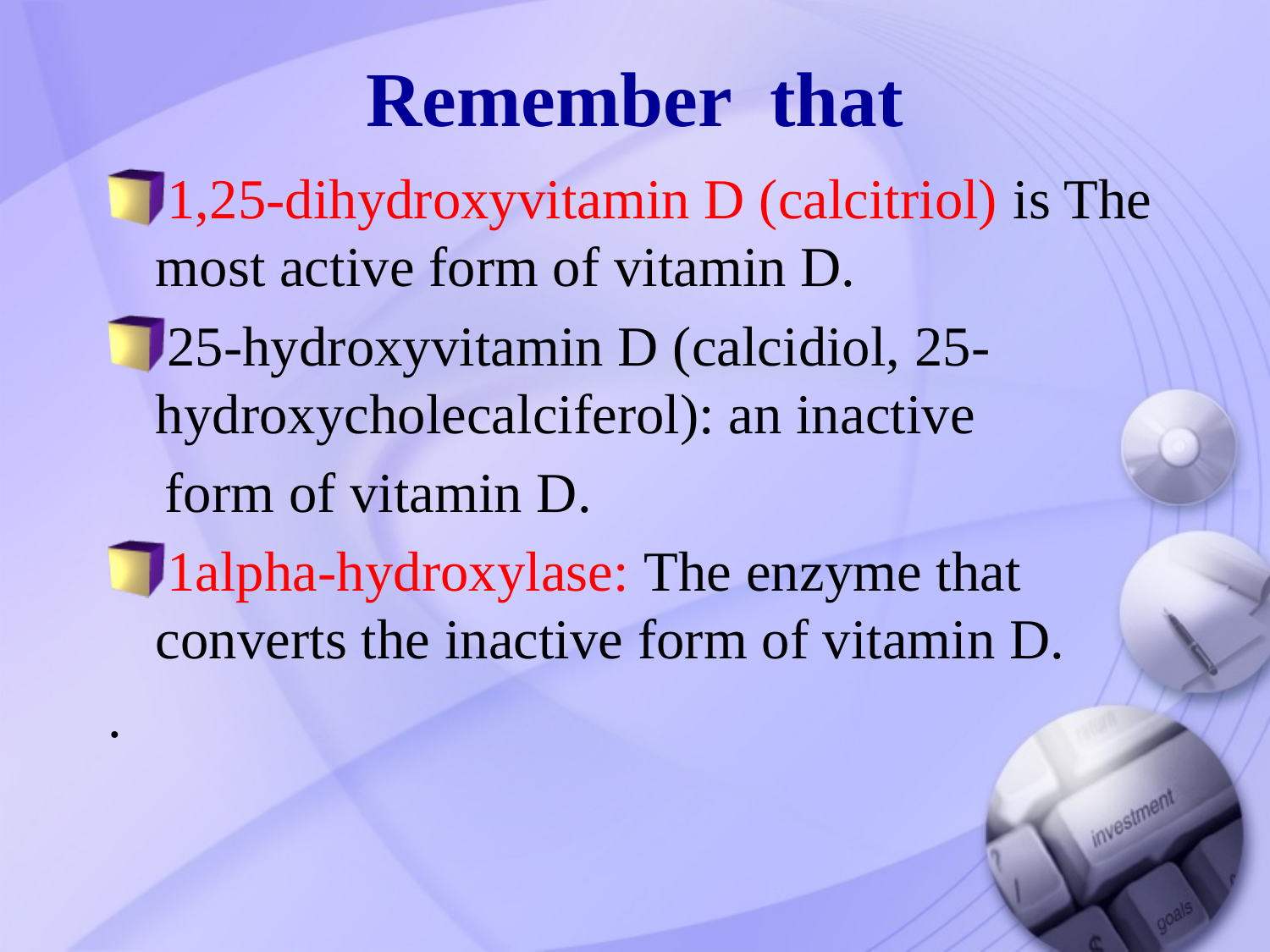

# Remember  that
1,25-dihydroxyvitamin D (calcitriol) is The most active form of vitamin D.
25-hydroxyvitamin D (calcidiol, 25-hydroxycholecalciferol): an inactive
    form of vitamin D.
1alpha-hydroxylase: The enzyme that converts the inactive form of vitamin D.
.